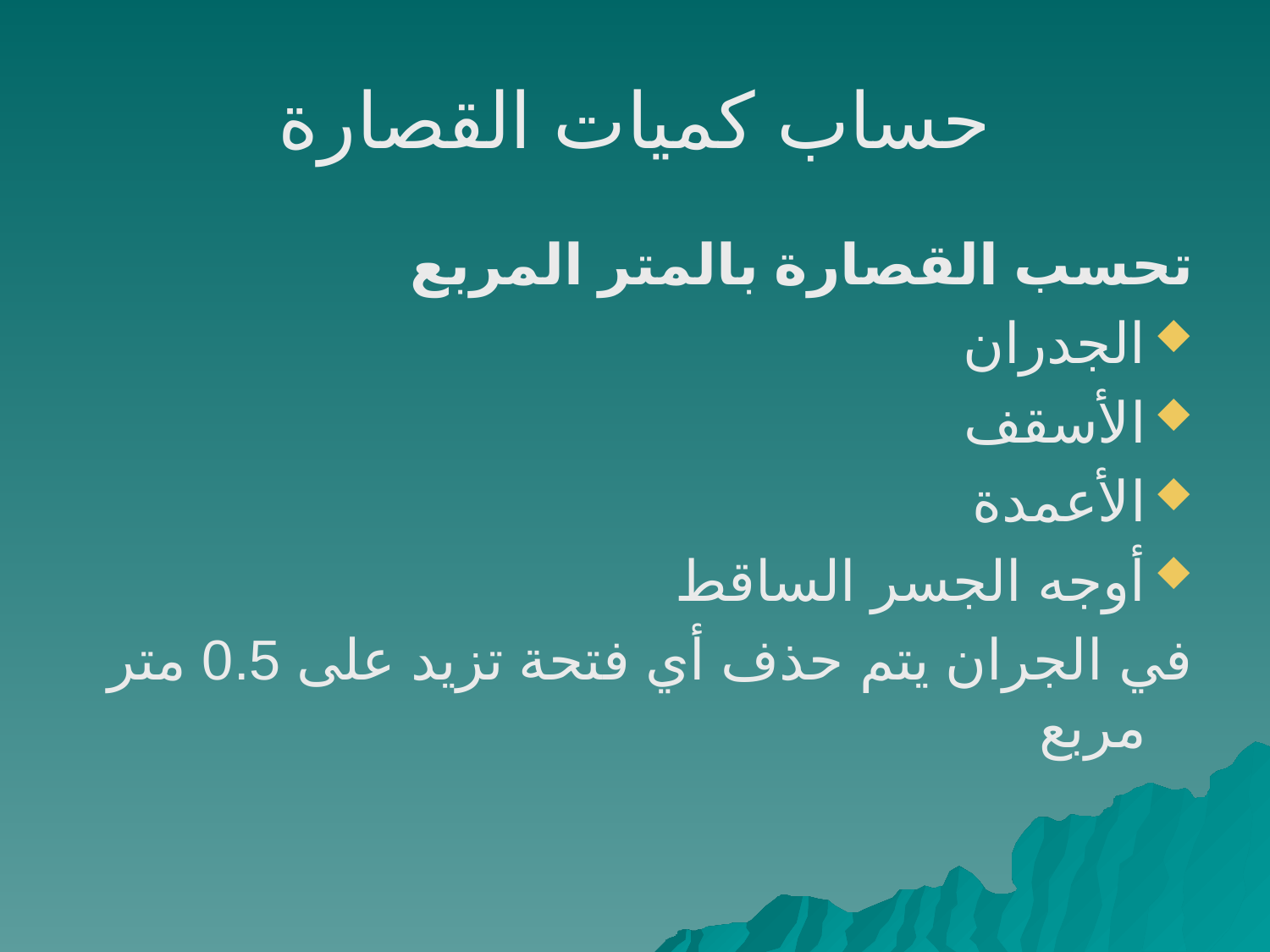

# حساب كميات القصارة
تحسب القصارة بالمتر المربع
الجدران
الأسقف
الأعمدة
أوجه الجسر الساقط
في الجران يتم حذف أي فتحة تزيد على 0.5 متر مربع